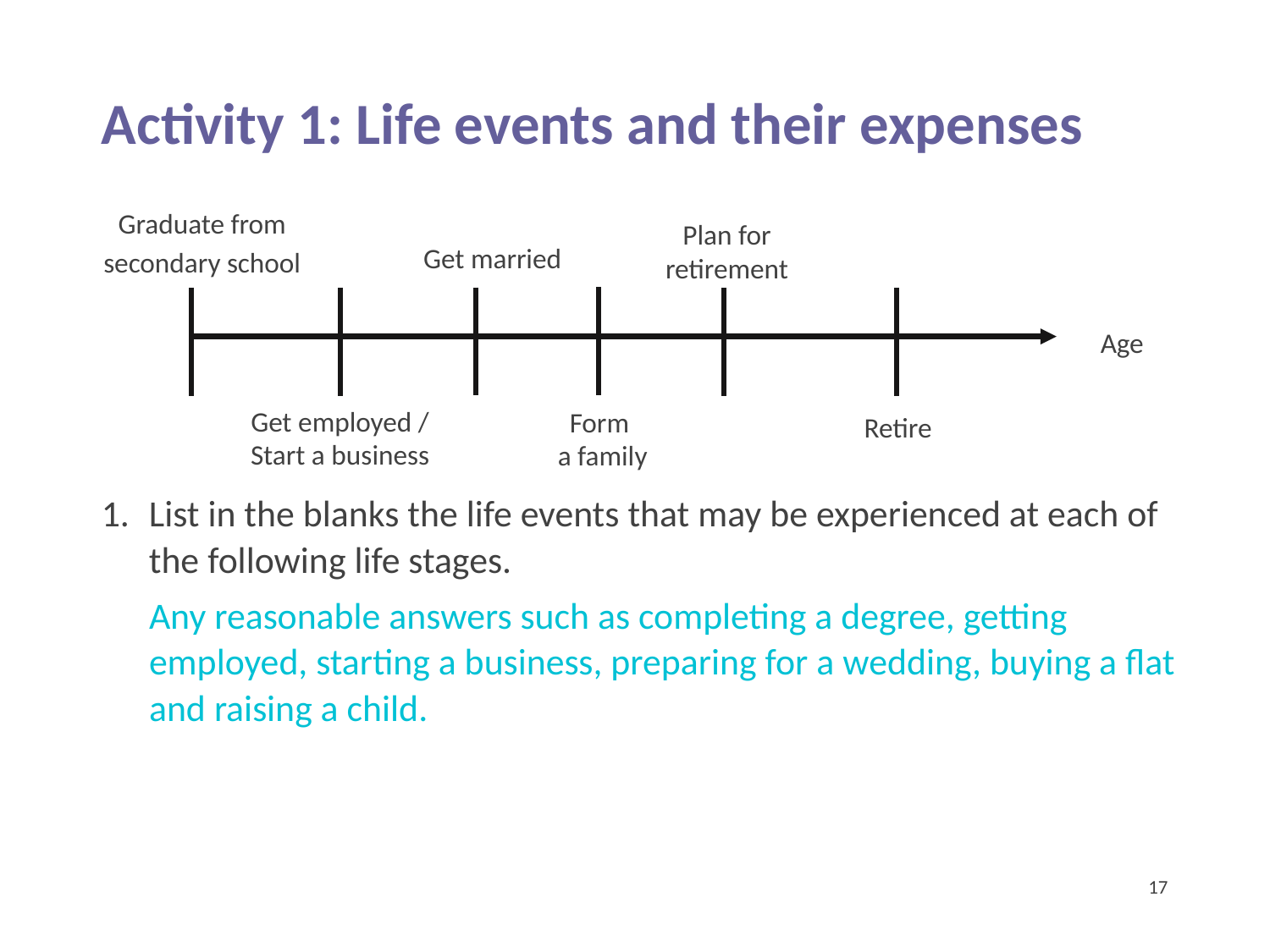

Activity 1: Life events and their expenses
Graduate from secondary school

Plan for retirement
Get married
Get employed / Start a business
Form
a family
Retire

Age

List in the blanks the life events that may be experienced at each of the following life stages.
Any reasonable answers such as completing a degree, getting employed, starting a business, preparing for a wedding, buying a flat and raising a child.
17